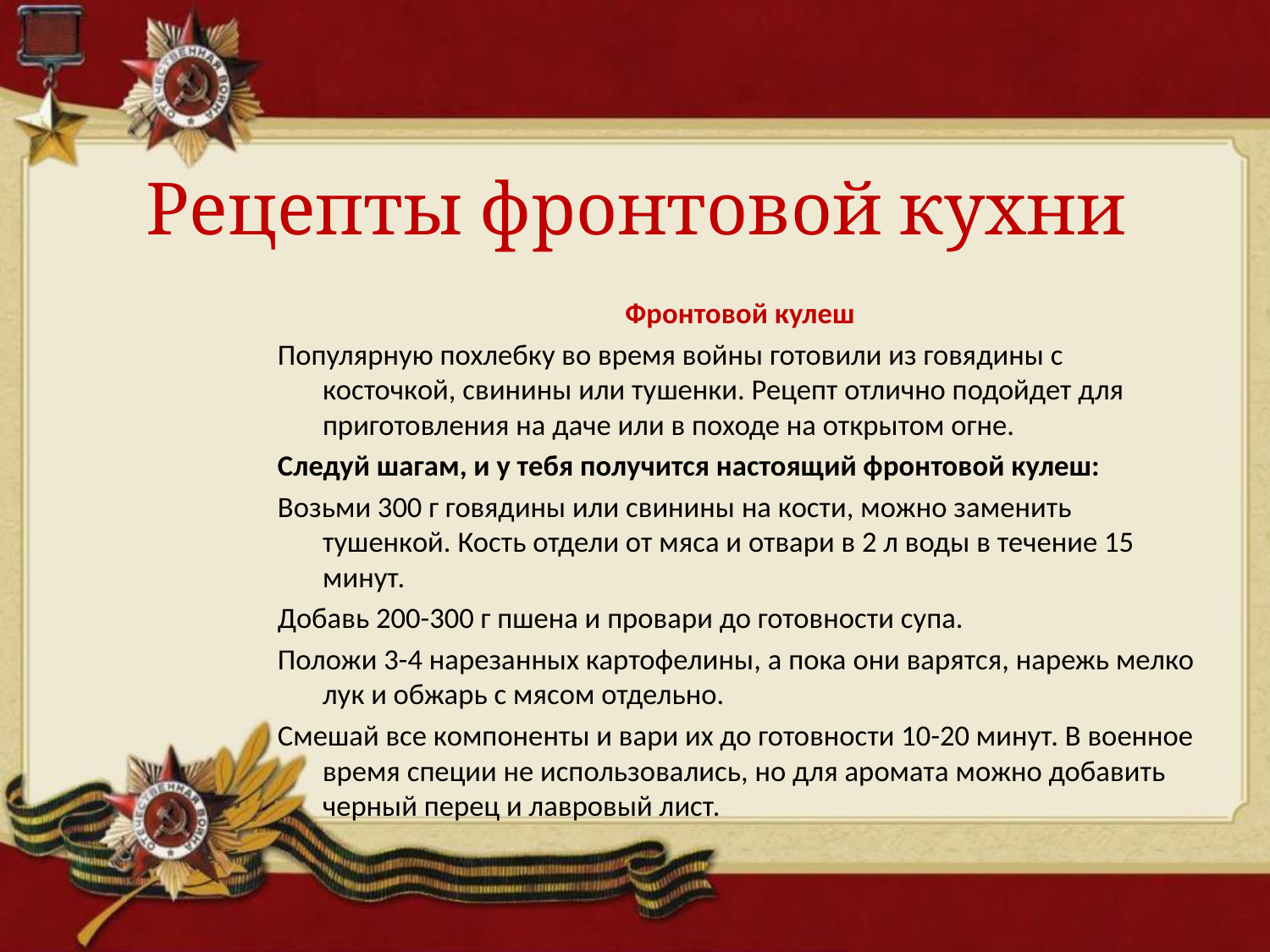

# Рецепты фронтовой кухни

Фронтовой кулеш
Популярную похлебку во время войны готовили из говядины с косточкой, свинины или тушенки. Рецепт отлично подойдет для приготовления на даче или в походе на открытом огне.
Следуй шагам, и у тебя получится настоящий фронтовой кулеш:
Возьми 300 г говядины или свинины на кости, можно заменить тушенкой. Кость отдели от мяса и отвари в 2 л воды в течение 15 минут.
Добавь 200-300 г пшена и провари до готовности супа.
Положи 3-4 нарезанных картофелины, а пока они варятся, нарежь мелко лук и обжарь с мясом отдельно.
Смешай все компоненты и вари их до готовности 10-20 минут. В военное время специи не использовались, но для аромата можно добавить черный перец и лавровый лист.